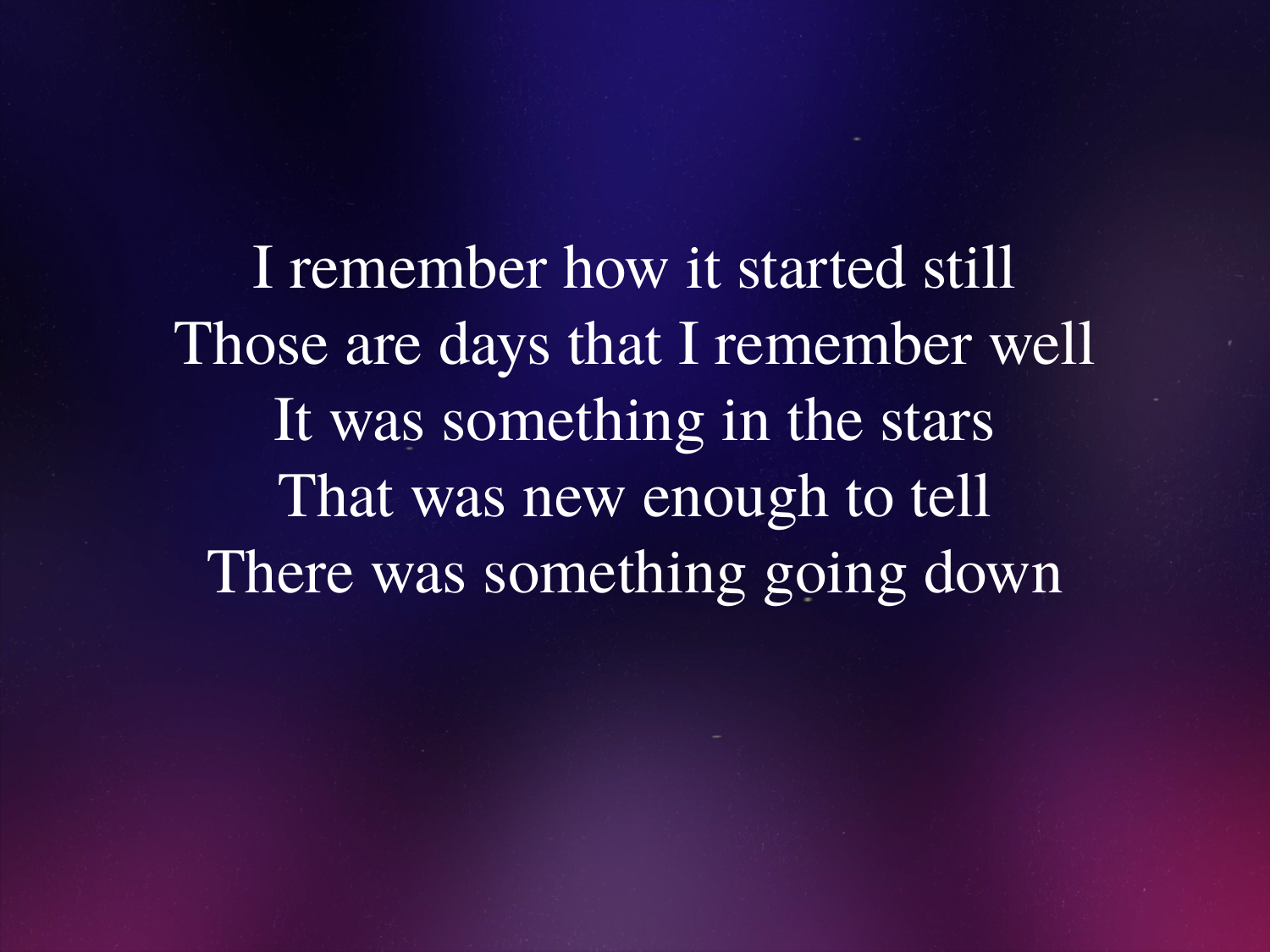

# I remember how it started still Those are days that I remember well It was something in the stars That was new enough to tell There was something going down